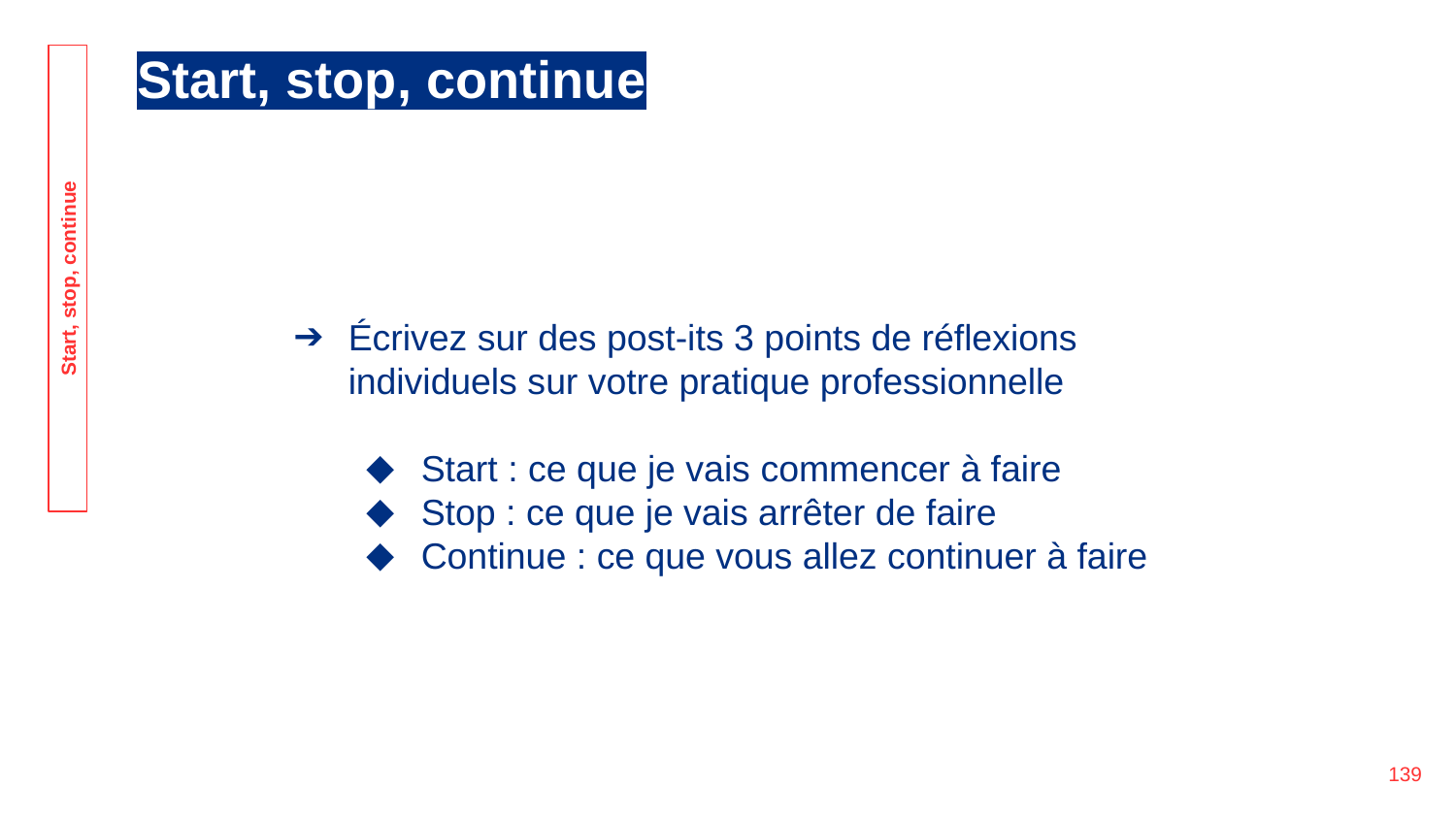

Start, stop, continue
Écrivez sur des post-its 3 points de réflexions individuels sur votre pratique professionnelle
Start : ce que je vais commencer à faire
Stop : ce que je vais arrêter de faire
Continue : ce que vous allez continuer à faire
Start, stop, continue
139